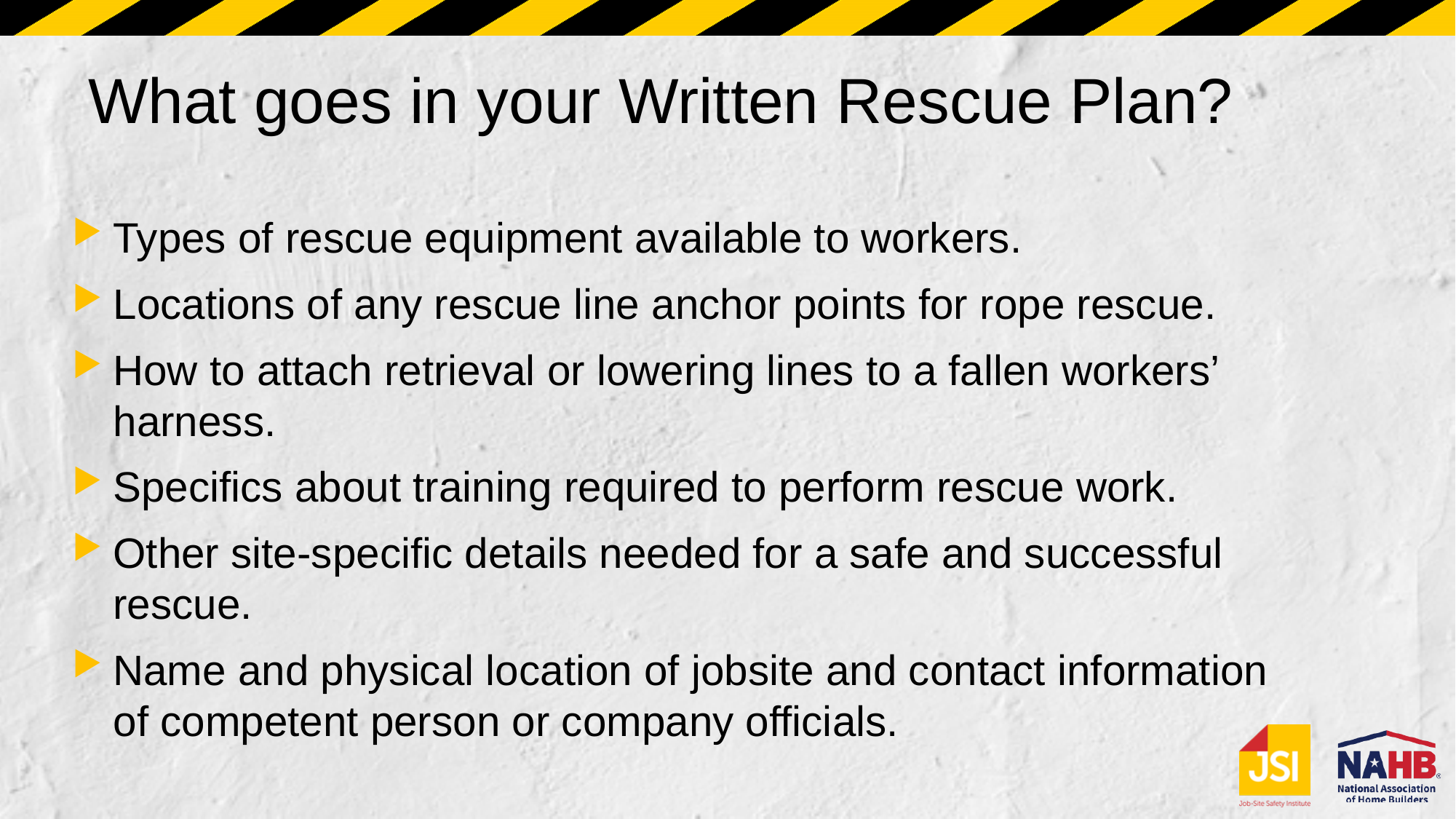

# What goes in your Written Rescue Plan?
Types of rescue equipment available to workers.
Locations of any rescue line anchor points for rope rescue.
How to attach retrieval or lowering lines to a fallen workers’ harness.
Specifics about training required to perform rescue work.
Other site-specific details needed for a safe and successful rescue.
Name and physical location of jobsite and contact information of competent person or company officials.